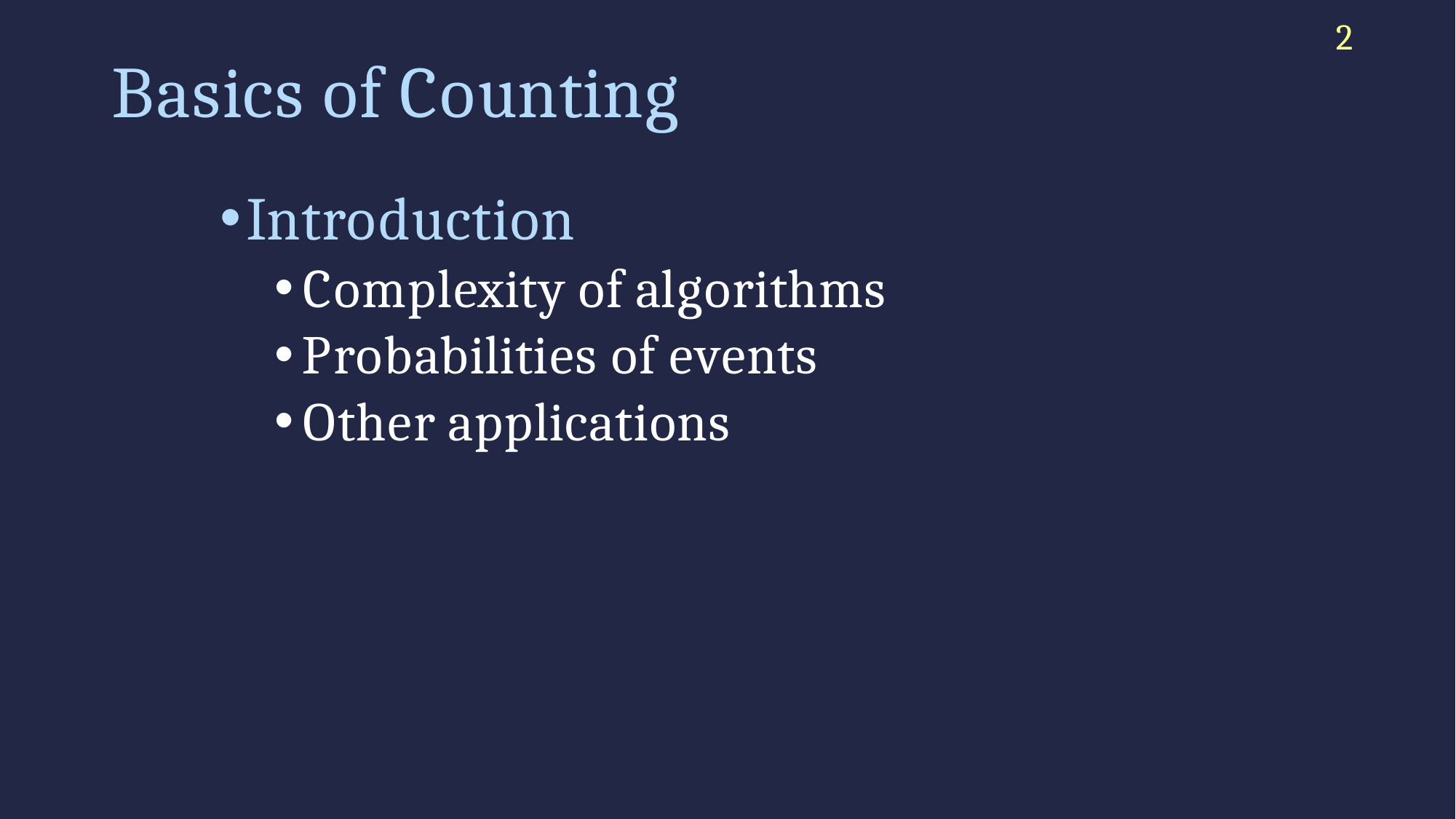

2
# Basics of Counting
Introduction
Complexity of algorithms
Probabilities of events
Other applications